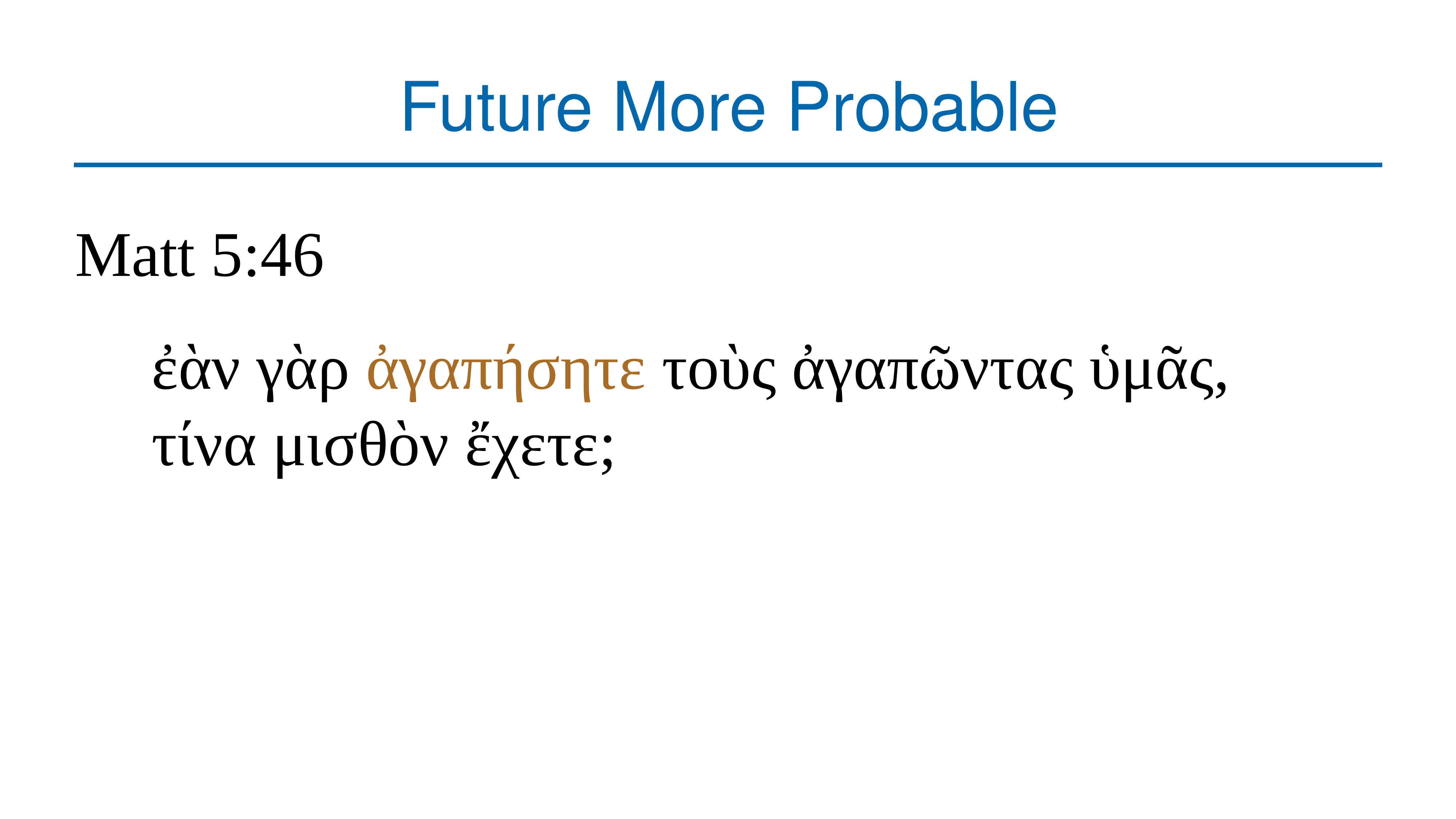

# Future More Probable
Matt 5:46
ἐὰν γὰρ ἀγαπήσητε τοὺς ἀγαπῶντας ὑμᾶς, τίνα μισθὸν ἔχετε;